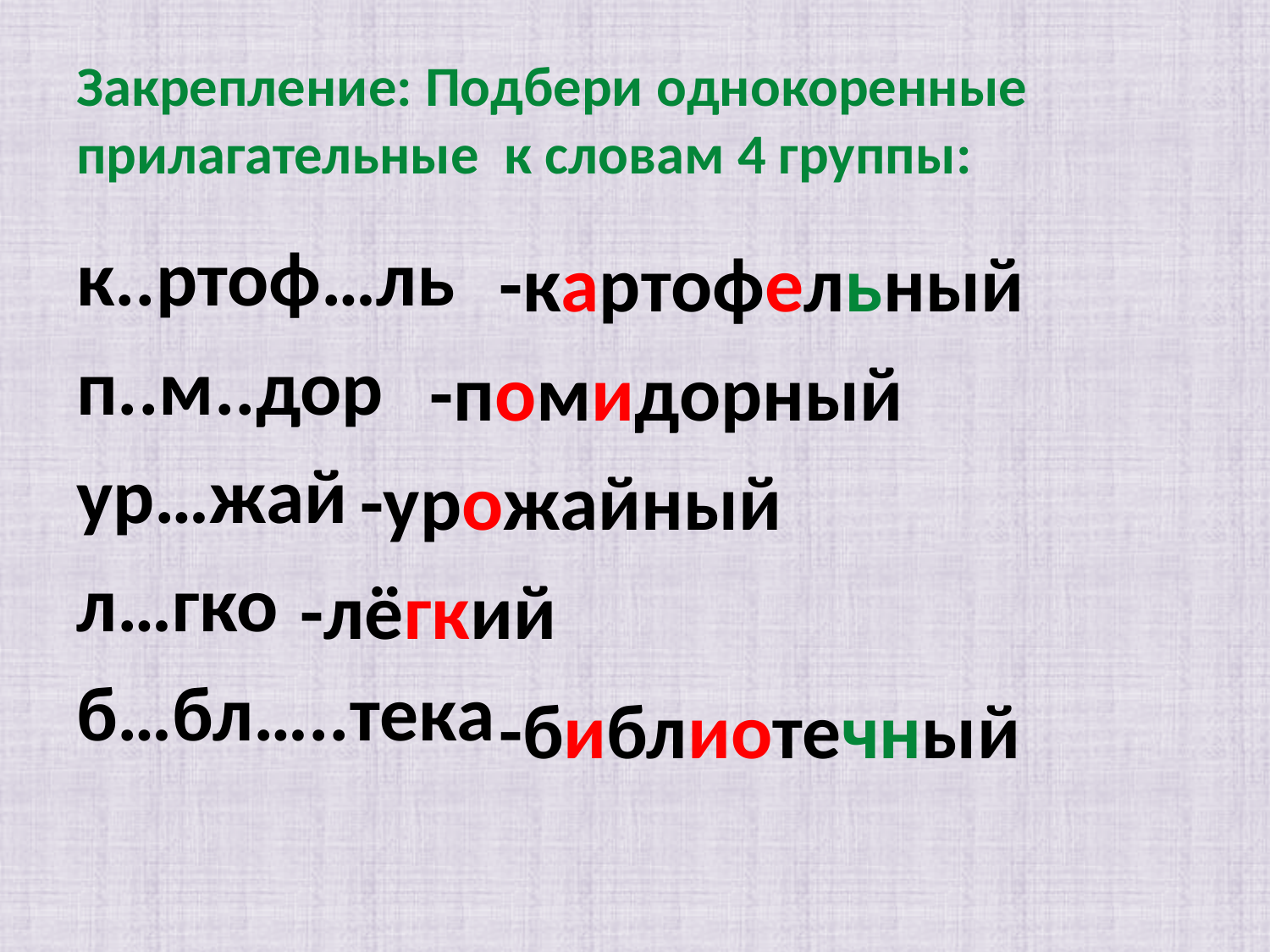

# Закрепление: Подбери однокоренные прилагательные  к словам 4 группы:
к..ртоф…ль
п..м..дор
ур…жай
л…гко
б…бл…..тека

-картофельный

-помидорный

-урожайный

-лёгкий

-библиотечный